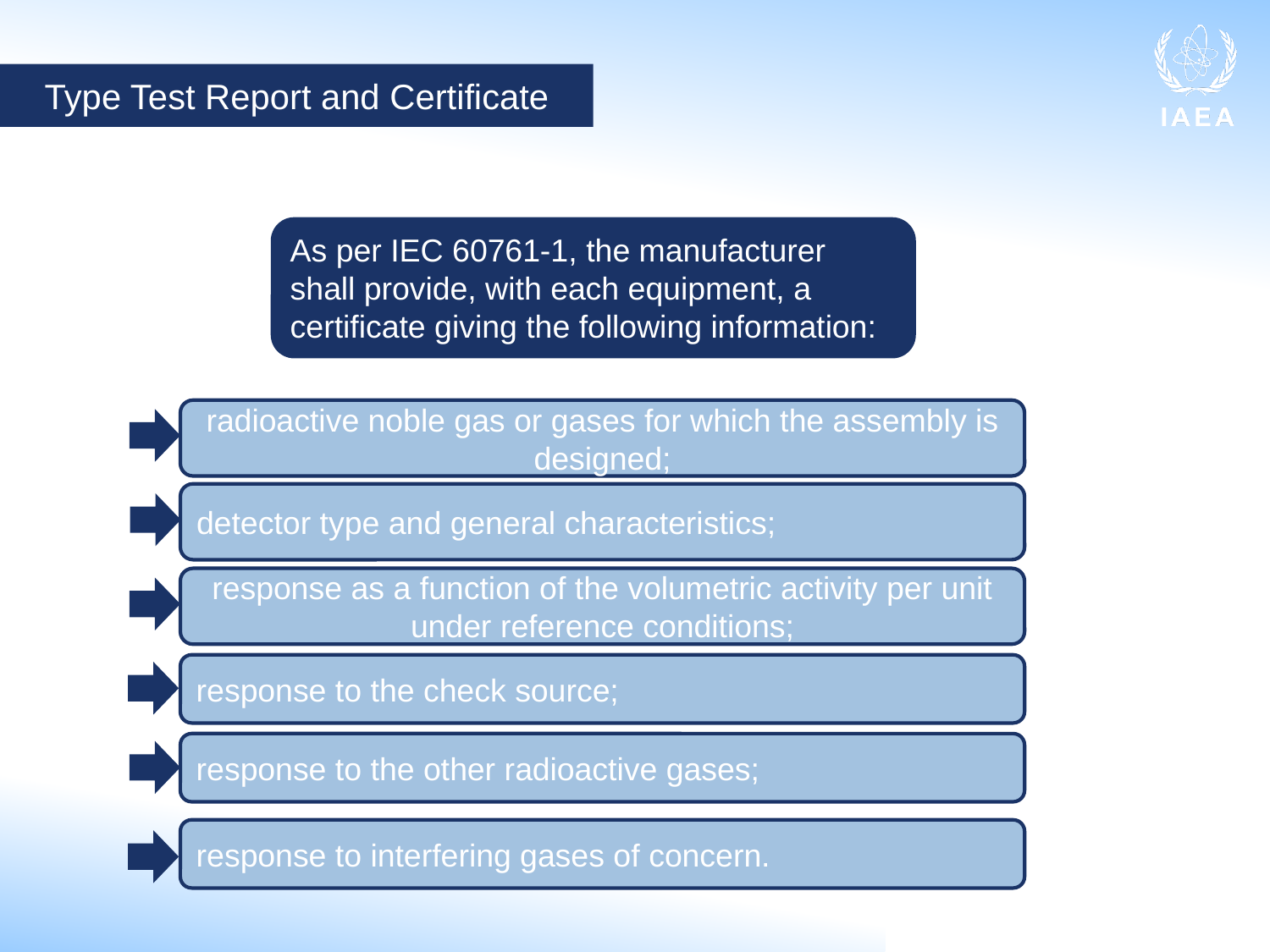

Type Test Report and Certificate
As per IEC 60761-1, the manufacturer shall provide, with each equipment, a certificate giving the following information:

radioactive noble gas or gases for which the assembly is designed;

detector type and general characteristics;

response as a function of the volumetric activity per unit under reference conditions;

response to the check source;

response to the other radioactive gases;

response to interfering gases of concern.